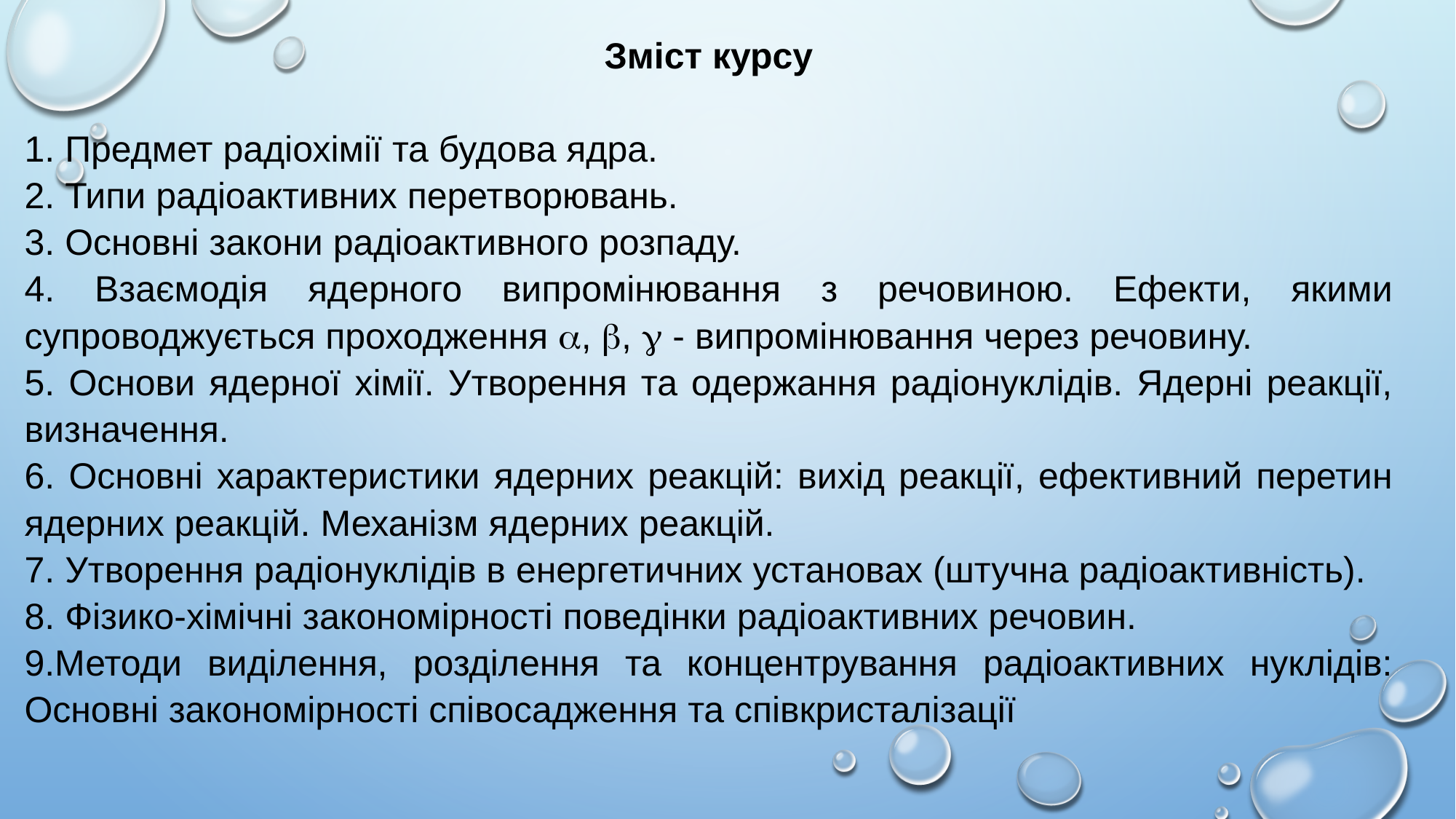

Зміст курсу

1. Предмет радіохімії та будова ядра.
2. Типи радіоактивних перетворювань.
3. Основні закони радіоактивного розпаду.
4. Взаємодія ядерного випромінювання з речовиною. Ефекти, якими супроводжується проходження α, β, γ - випромінювання через речовину.
5. Основи ядерної хімії. Утворення та одержання радіонуклідів. Ядерні реакції, визначення.
6. Основні характеристики ядерних реакцій: вихід реакції, ефективний перетин ядерних реакцій. Механізм ядерних реакцій.
7. Утворення радіонуклідів в енергетичних установах (штучна радіоактивність).
8. Фізико-хімічні закономірності поведінки радіоактивних речовин.
9.Методи виділення, розділення та концентрування радіоактивних нуклідів: Основні закономірності співосадження та співкристалізації